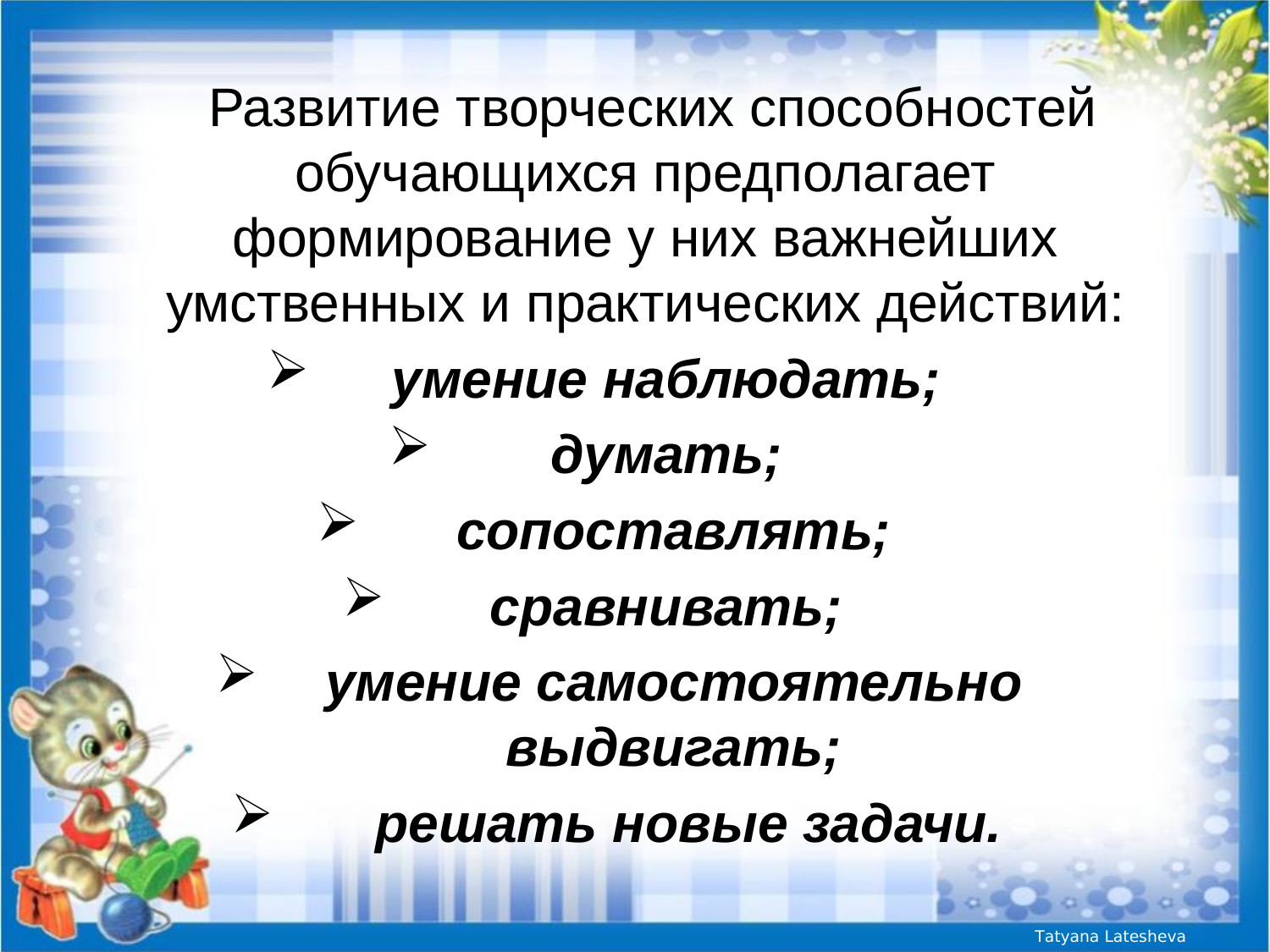

Развитие творческих способностей обучающихся предполагает формирование у них важнейших умственных и практических действий:
умение наблюдать;
думать;
сопоставлять;
сравнивать;
умение самостоятельно выдвигать;
  решать новые задачи.